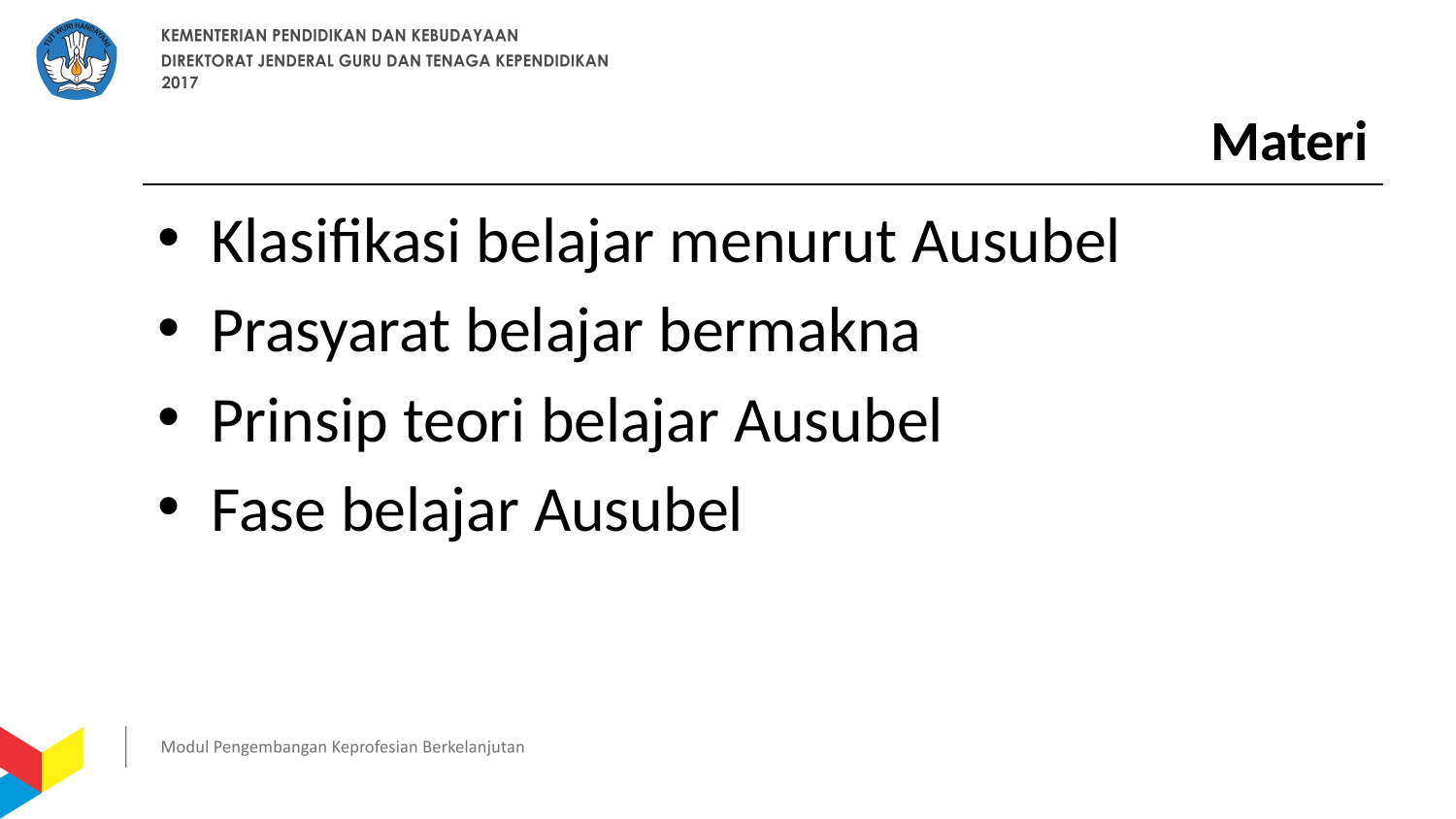

# Materi
Klasifikasi belajar menurut Ausubel
Prasyarat belajar bermakna
Prinsip teori belajar Ausubel
Fase belajar Ausubel